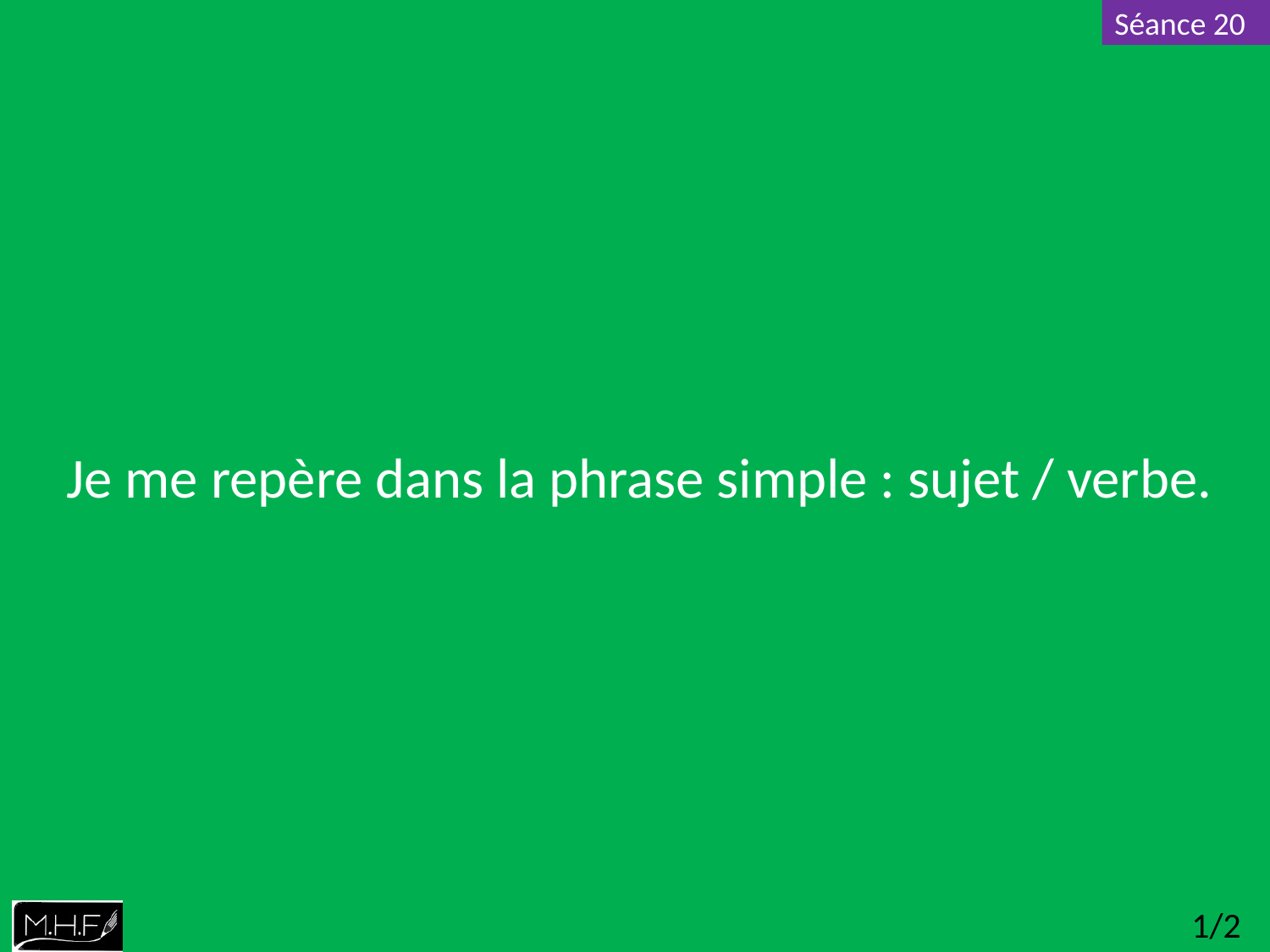

Je me repère dans la phrase simple : sujet / verbe.
1/2